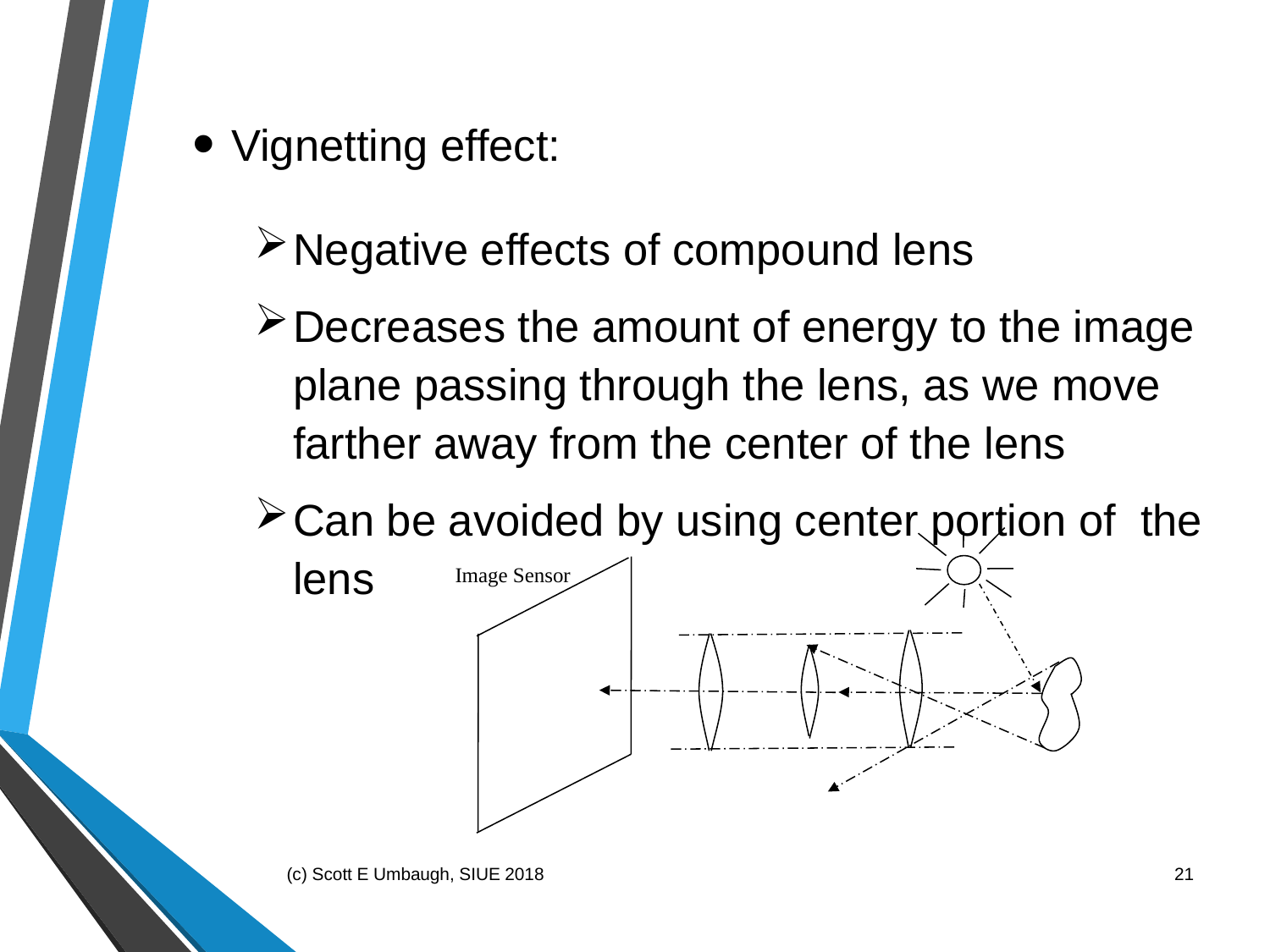

Vignetting effect:

Negative effects of compound lens
Decreases the amount of energy to the image plane passing through the lens, as we move farther away from the center of the lens
Can be avoided by using center portion of  the lens

Image Sensor

(c) Scott E Umbaugh, SIUE 2018
21